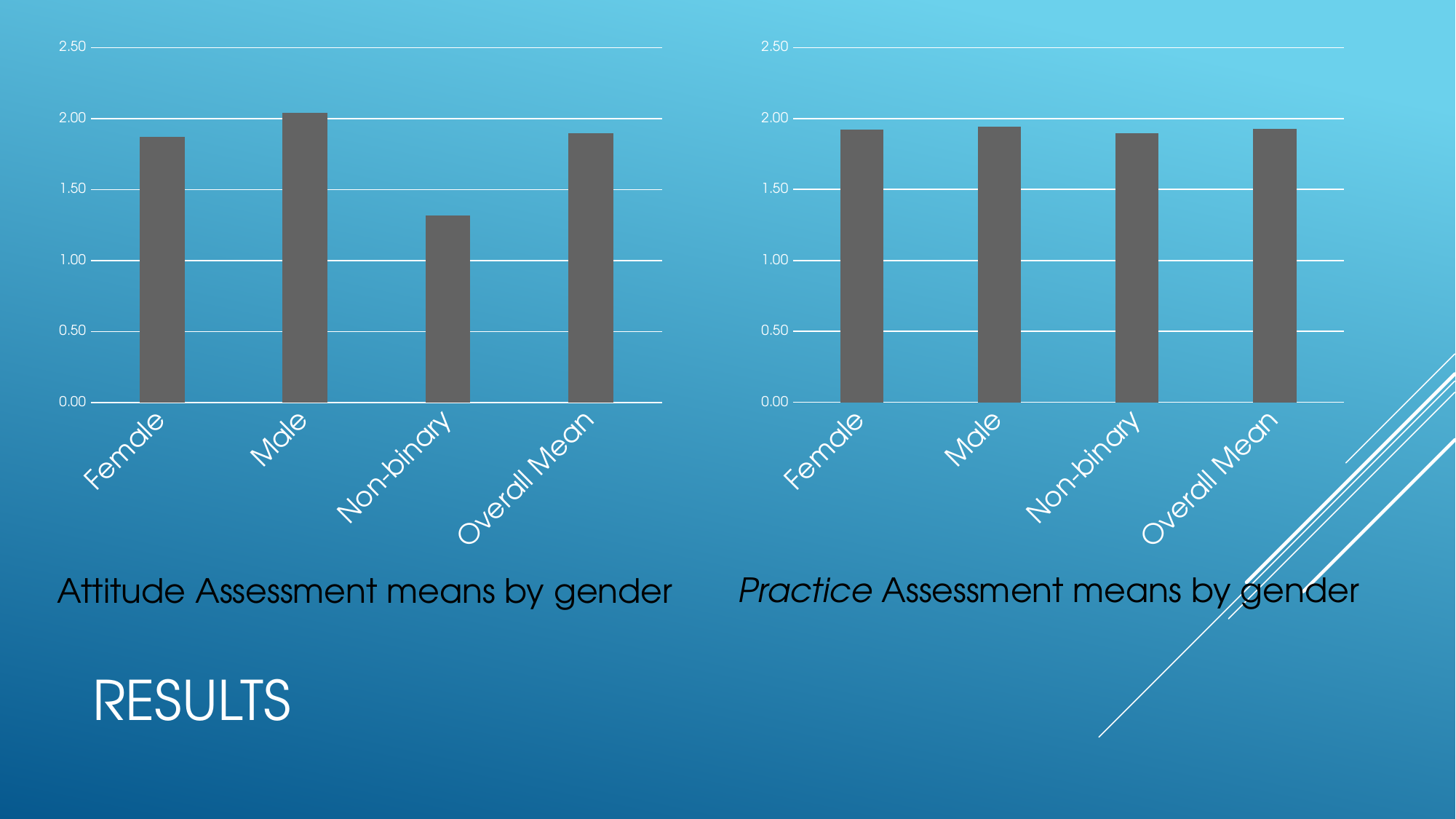

### Chart

| Category |  |
|---|---|
| Female | 1.9213696892834502 |
| Male | 1.9421052631578948 |
| Non-binary | 1.894736842105263 |
| Overall Mean | 1.9251012145748996 |

### Chart

| Category |  |
|---|---|
| Female | 1.872222222222222 |
| Male | 2.0389610389610393 |
| Non-binary | 1.3181818181818181 |
| Overall Mean | 1.8985389610389602 |
Practice Assessment means by gender

Attitude Assessment means by gender

# Results